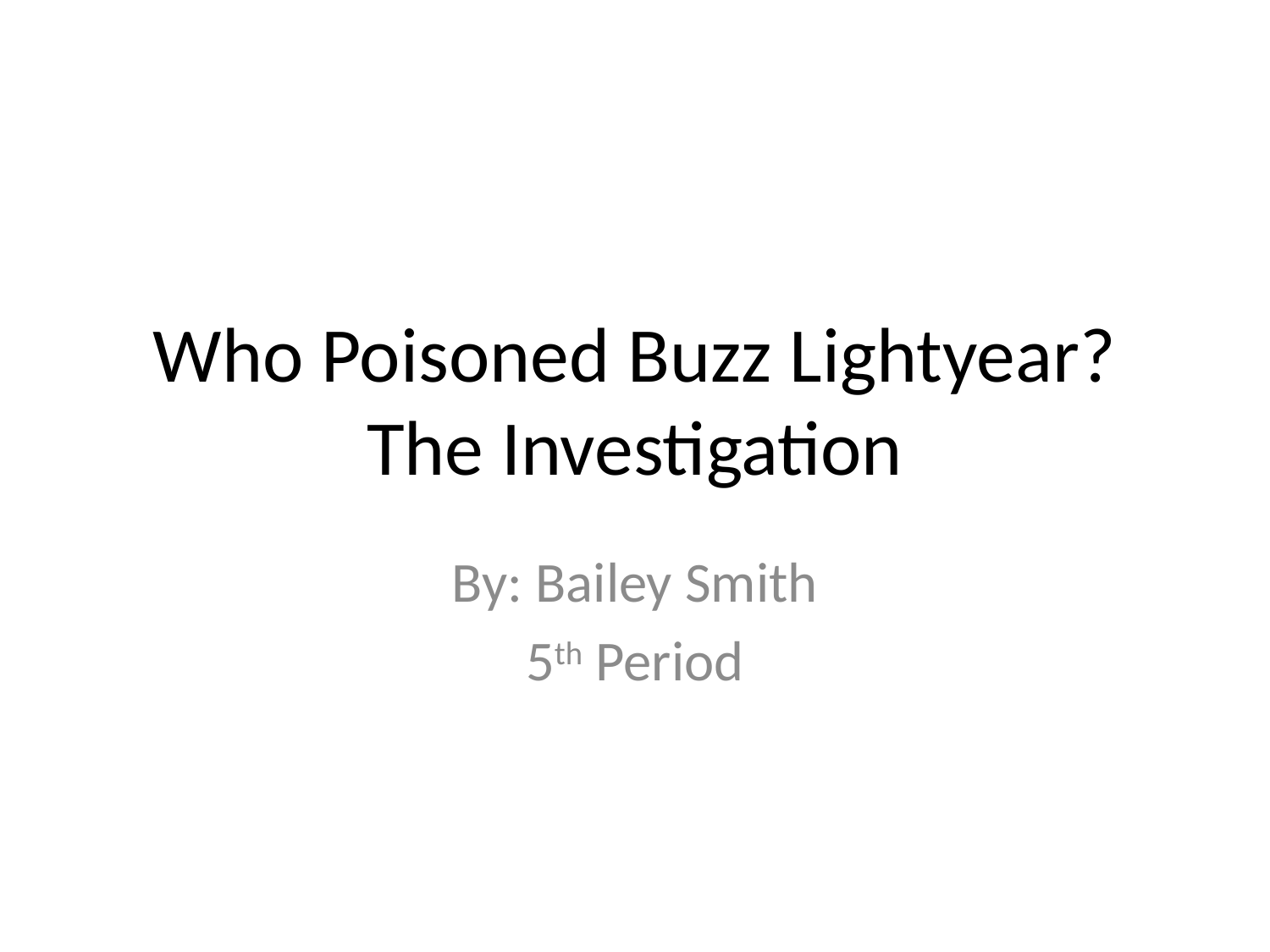

# Who Poisoned Buzz Lightyear? The Investigation
By: Bailey Smith
5th Period